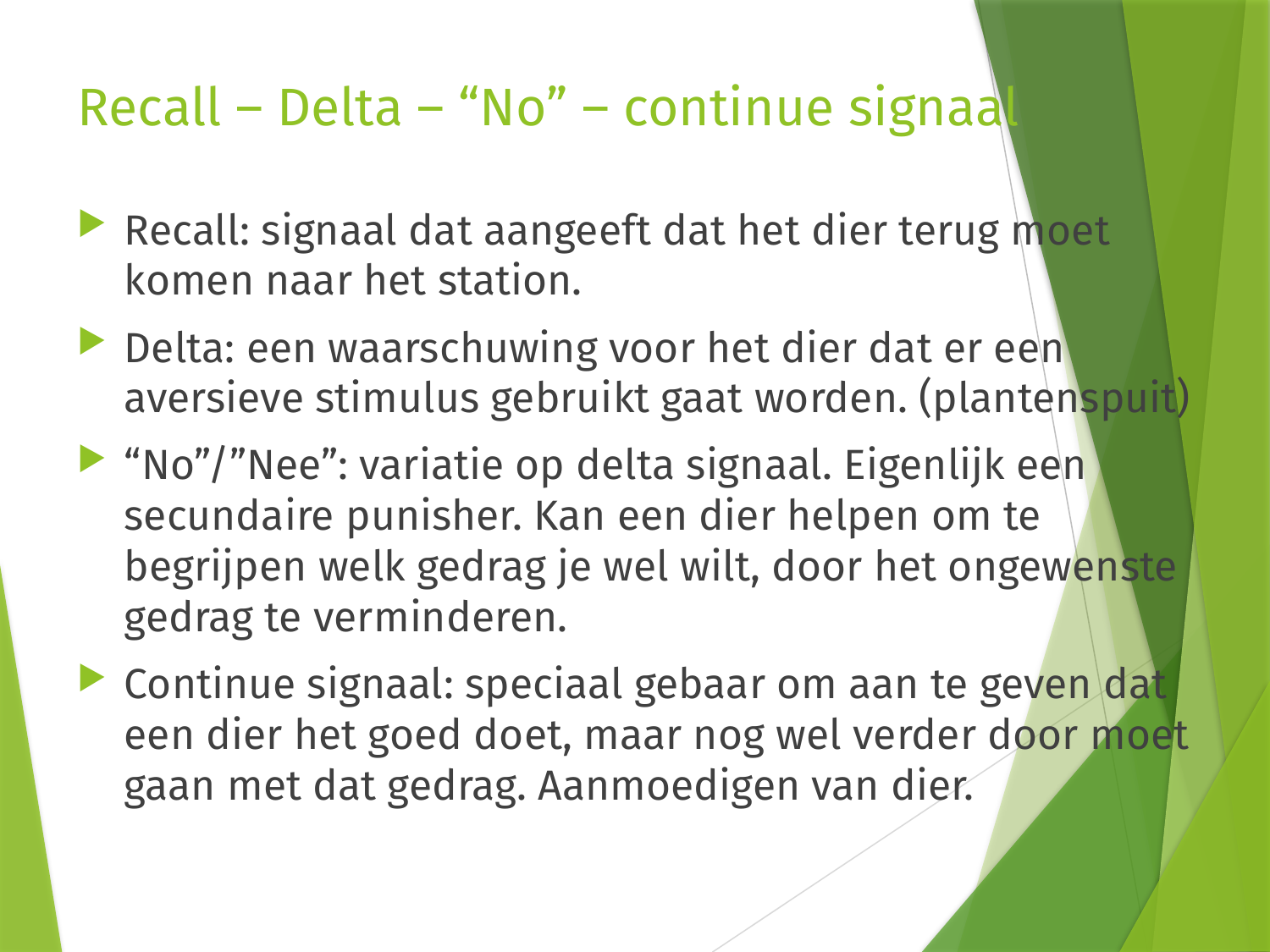

# Recall – Delta – “No” – continue signaal
Recall: signaal dat aangeeft dat het dier terug moet komen naar het station.
Delta: een waarschuwing voor het dier dat er een aversieve stimulus gebruikt gaat worden. (plantenspuit)
“No”/”Nee”: variatie op delta signaal. Eigenlijk een secundaire punisher. Kan een dier helpen om te begrijpen welk gedrag je wel wilt, door het ongewenste gedrag te verminderen.
Continue signaal: speciaal gebaar om aan te geven dat een dier het goed doet, maar nog wel verder door moet gaan met dat gedrag. Aanmoedigen van dier.